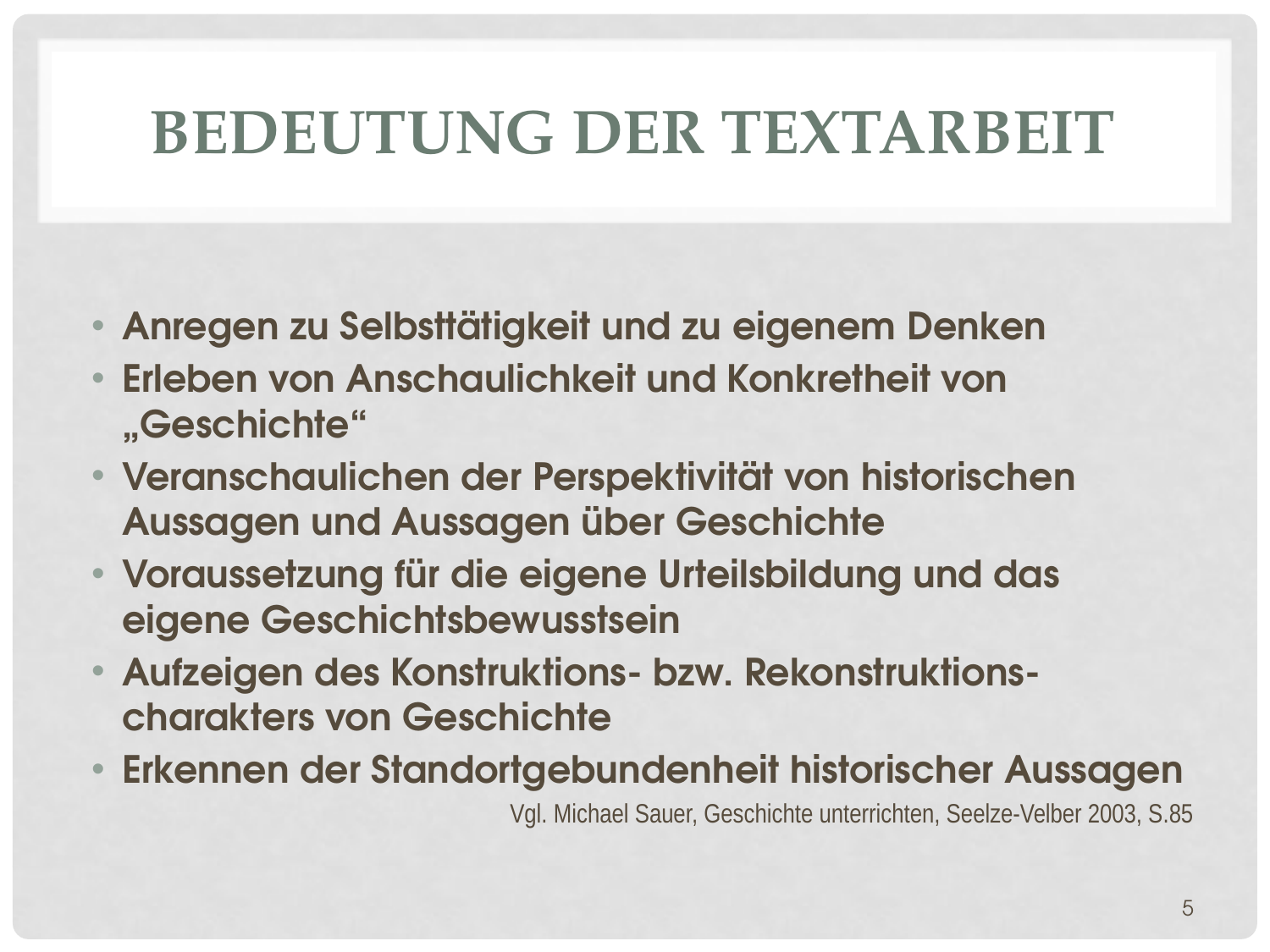

# Bedeutung der Textarbeit

Anregen zu Selbsttätigkeit und zu eigenem Denken
Erleben von Anschaulichkeit und Konkretheit von „Geschichte“
Veranschaulichen der Perspektivität von historischen Aussagen und Aussagen über Geschichte
Voraussetzung für die eigene Urteilsbildung und das eigene Geschichtsbewusstsein
Aufzeigen des Konstruktions- bzw. Rekonstruktions-charakters von Geschichte
Erkennen der Standortgebundenheit historischer Aussagen
Vgl. Michael Sauer, Geschichte unterrichten, Seelze-Velber 2003, S.85

5